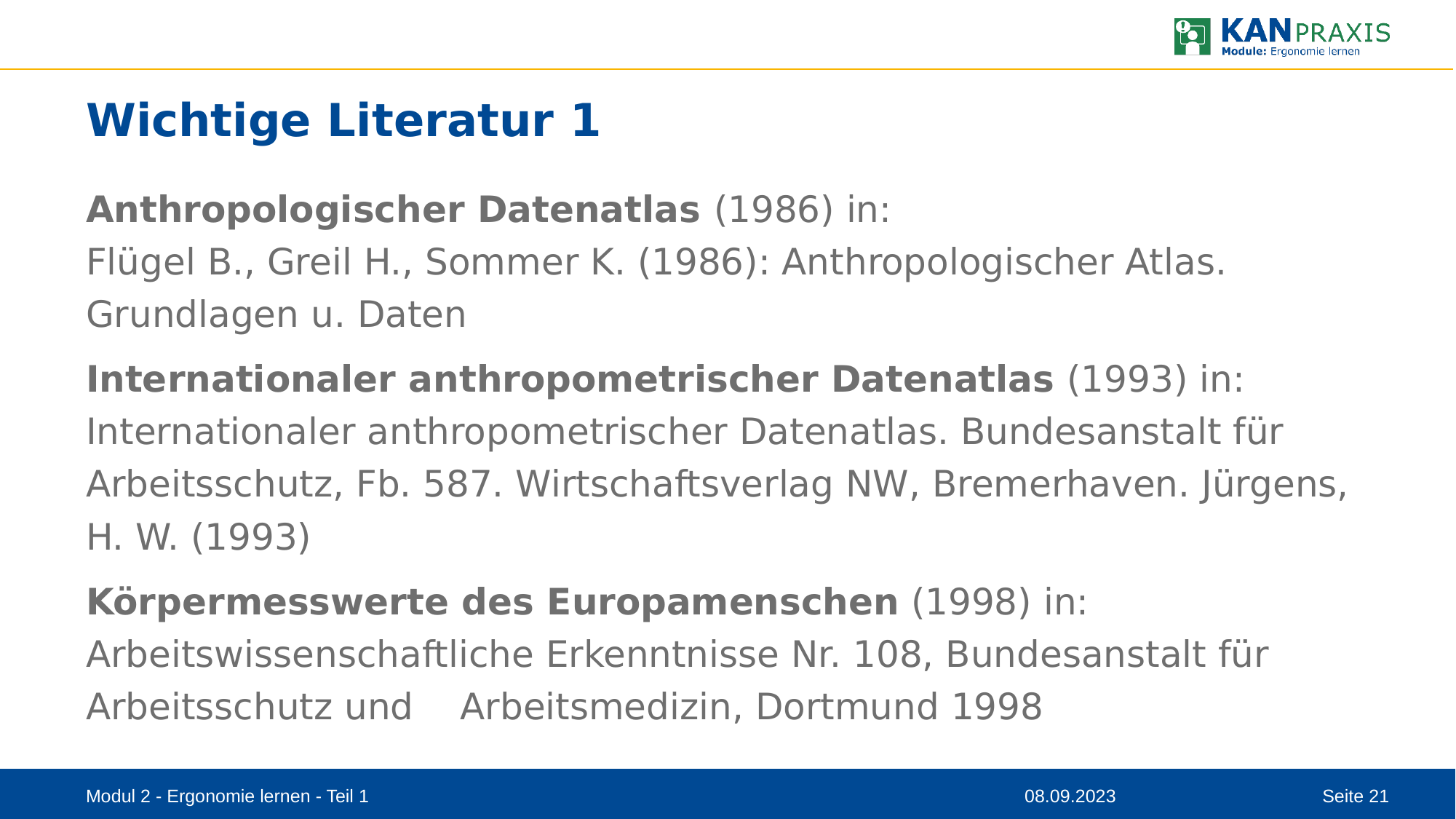

# Wichtige Literatur 1
Anthropologischer Datenatlas (1986) in:
Flügel B., Greil H., Sommer K. (1986): Anthropologischer Atlas. Grundlagen u. Daten
Internationaler anthropometrischer Datenatlas (1993) in:
Internationaler anthropometrischer Datenatlas. Bundesanstalt für Arbeitsschutz, Fb. 587. Wirtschaftsverlag NW, Bremerhaven. Jürgens, H. W. (1993)
Körpermesswerte des Europamenschen (1998) in:
Arbeitswissenschaftliche Erkenntnisse Nr. 108, Bundesanstalt für Arbeitsschutz und    Arbeitsmedizin, Dortmund 1998

Modul 2 - Ergonomie lernen - Teil 1
08.09.2023
Seite 21